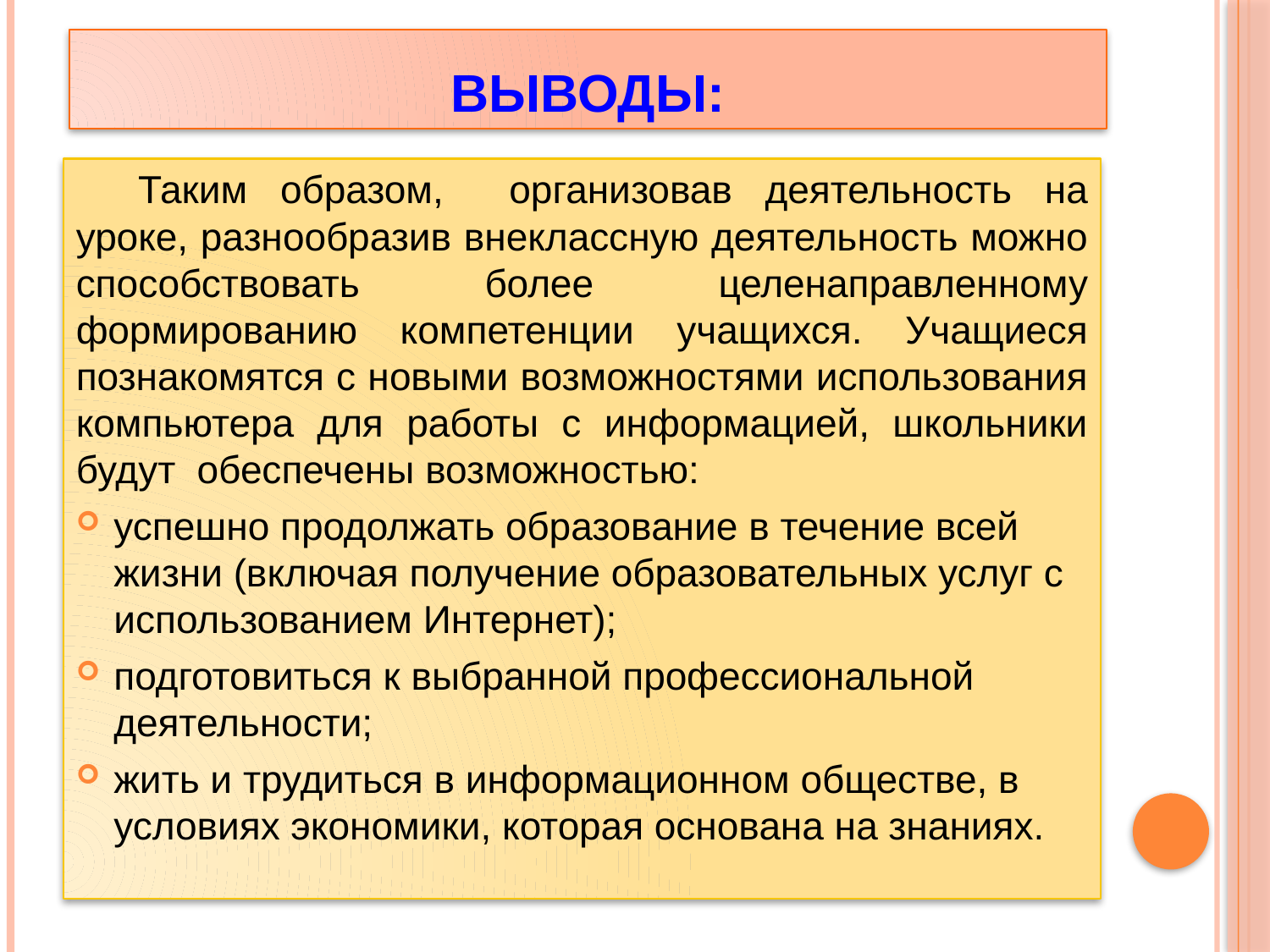

# Выводы:
Таким образом,  организовав деятельность на уроке, разнообразив внеклассную деятельность можно способствовать более целенаправленному формированию компетенции учащихся. Учащиеся познакомятся с новыми возможностями использования компьютера для работы с информацией, школьники будут  обеспечены возможностью:
успешно продолжать образование в течение всей жизни (включая получение образовательных услуг с использованием Интернет);
подготовиться к выбранной профессиональной деятельности;
жить и трудиться в информационном обществе, в условиях экономики, которая основана на знаниях.